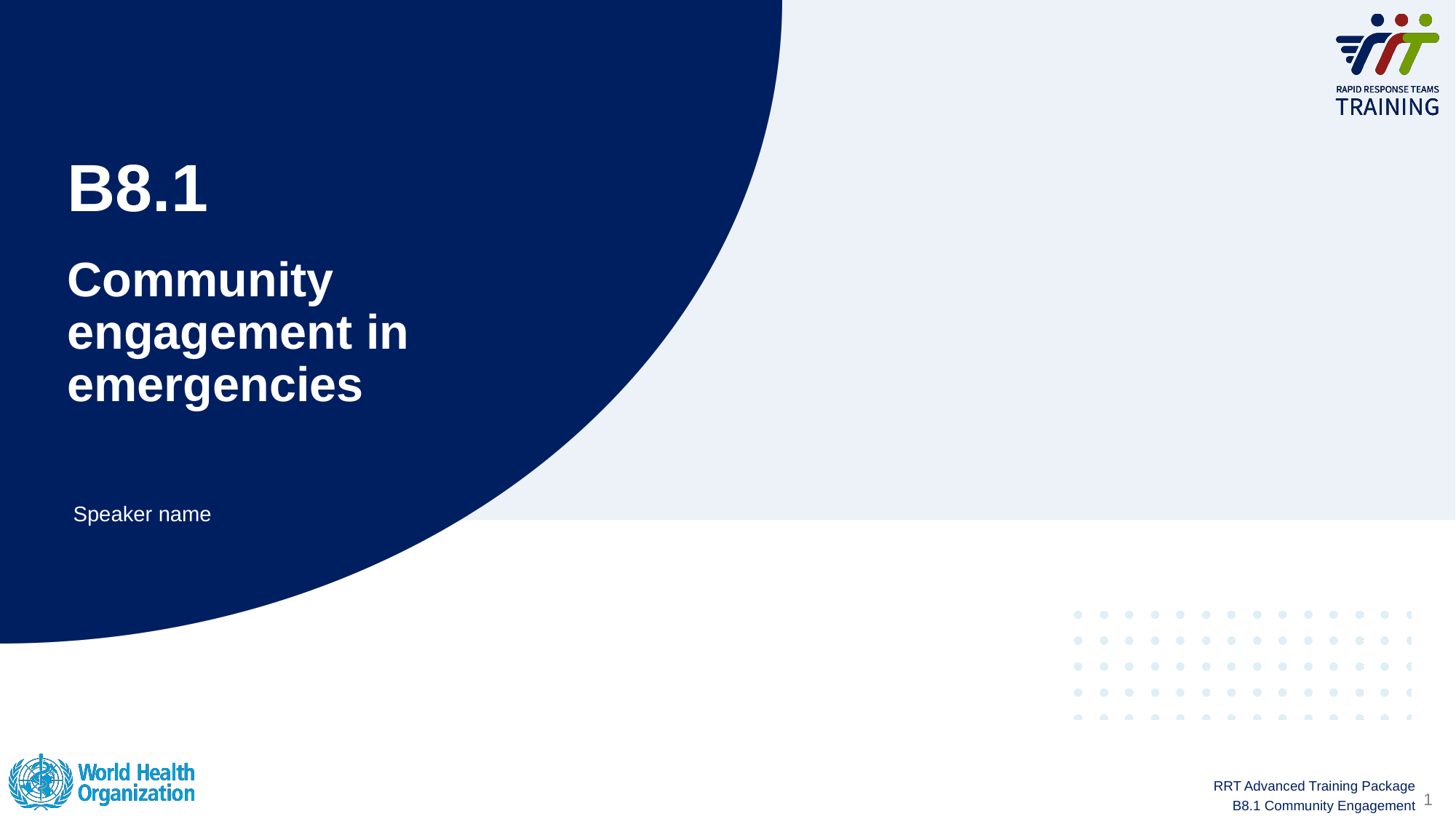

B8.1
# Community engagement in emergencies
Speaker name